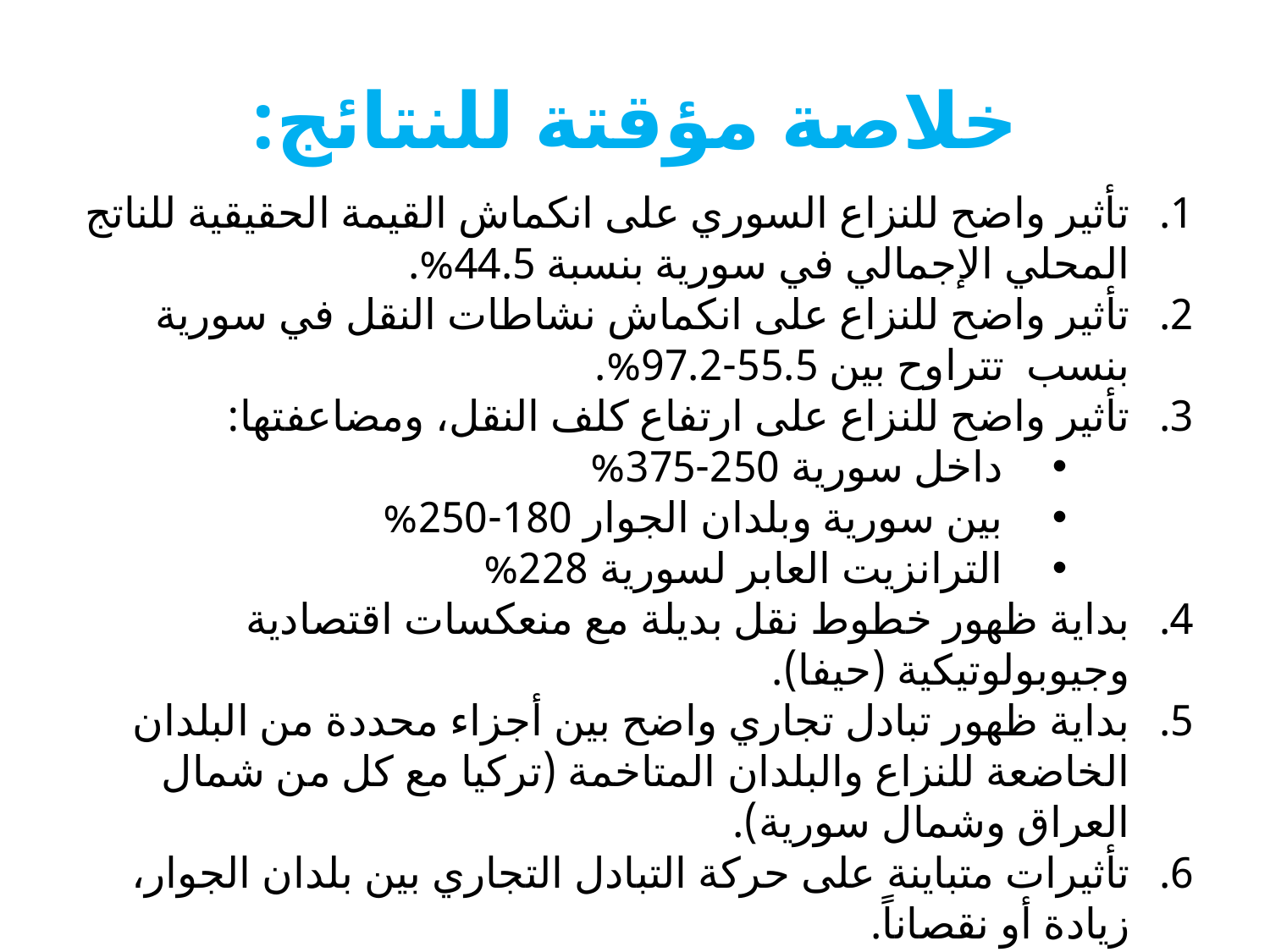

# خلاصة مؤقتة للنتائج:
تأثير واضح للنزاع السوري على انكماش القيمة الحقيقية للناتج المحلي الإجمالي في سورية بنسبة 44.5%.
تأثير واضح للنزاع على انكماش نشاطات النقل في سورية بنسب  تتراوح بين 55.5-97.2%.
تأثير واضح للنزاع على ارتفاع كلف النقل، ومضاعفتها:
داخل سورية 250-375%
بين سورية وبلدان الجوار 180-250%
الترانزيت العابر لسورية 228%
بداية ظهور خطوط نقل بديلة مع منعكسات اقتصادية وجيوبولوتيكية (حيفا).
بداية ظهور تبادل تجاري واضح بين أجزاء محددة من البلدان الخاضعة للنزاع والبلدان المتاخمة (تركيا مع كل من شمال العراق وشمال سورية).
تأثيرات متباينة على حركة التبادل التجاري بين بلدان الجوار، زيادة أو نقصاناً.